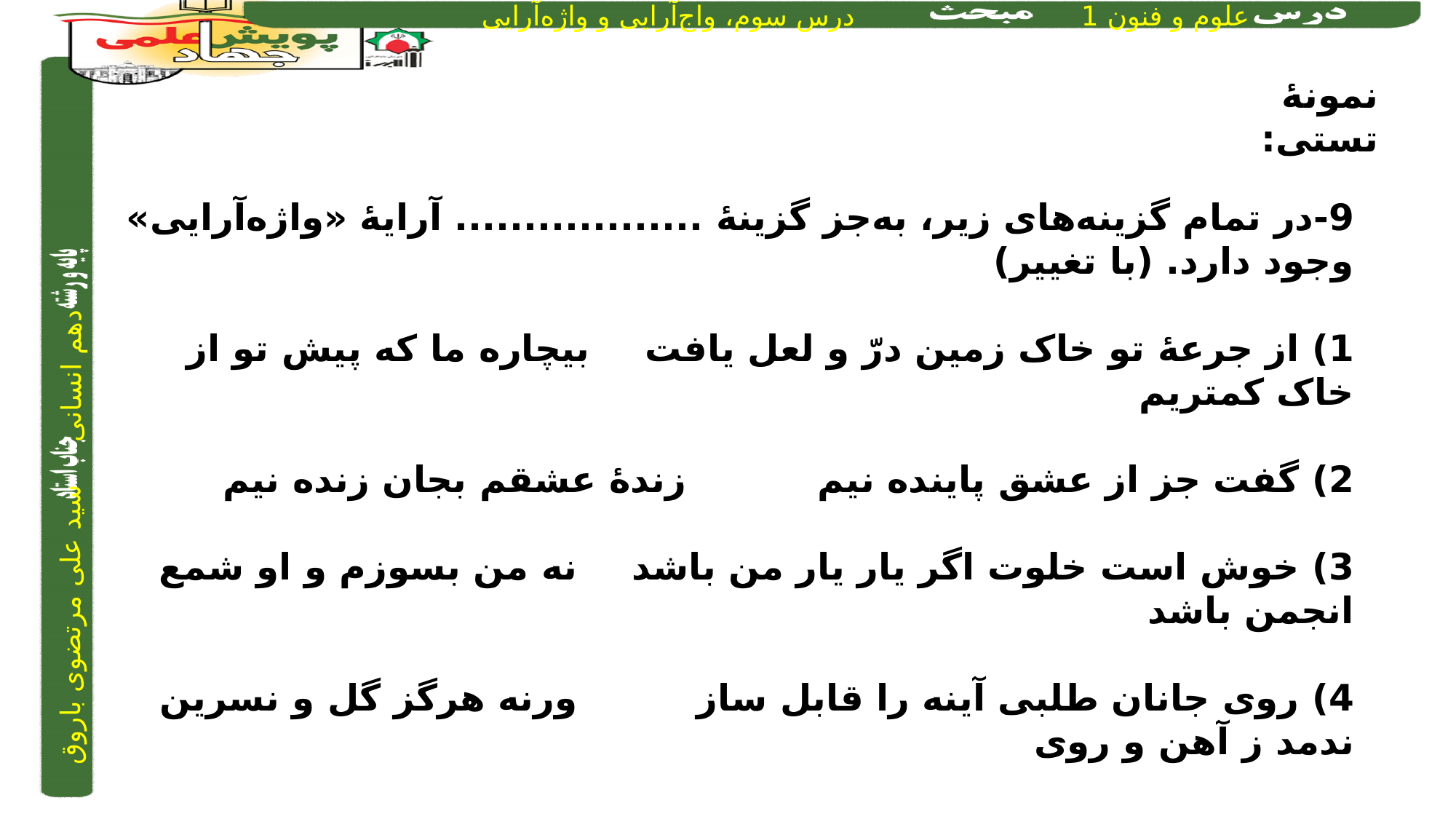

نمونۀ تستی:
9-در تمام گزینه‌های زیر، به‌جز گزینۀ .................. آرایۀ «واژه‌آرایی» وجود دارد. (با تغییر)

1) از جرعۀ تو خاک زمین درّ و لعل یافت	 	بیچاره ما که پیش تو از خاک کمتریم

2) گفت جز از عشق پاینده نیم	 		 زندۀ عشقم بجان زنده نیم

3) خوش است خلوت اگر یار یار من باشد	 	 نه من بسوزم و او شمع انجمن باشد

4) روی جانان طلبی آینه را قابل ساز	 	 ورنه هرگز گل و نسرین ندمد ز آهن و روی

4